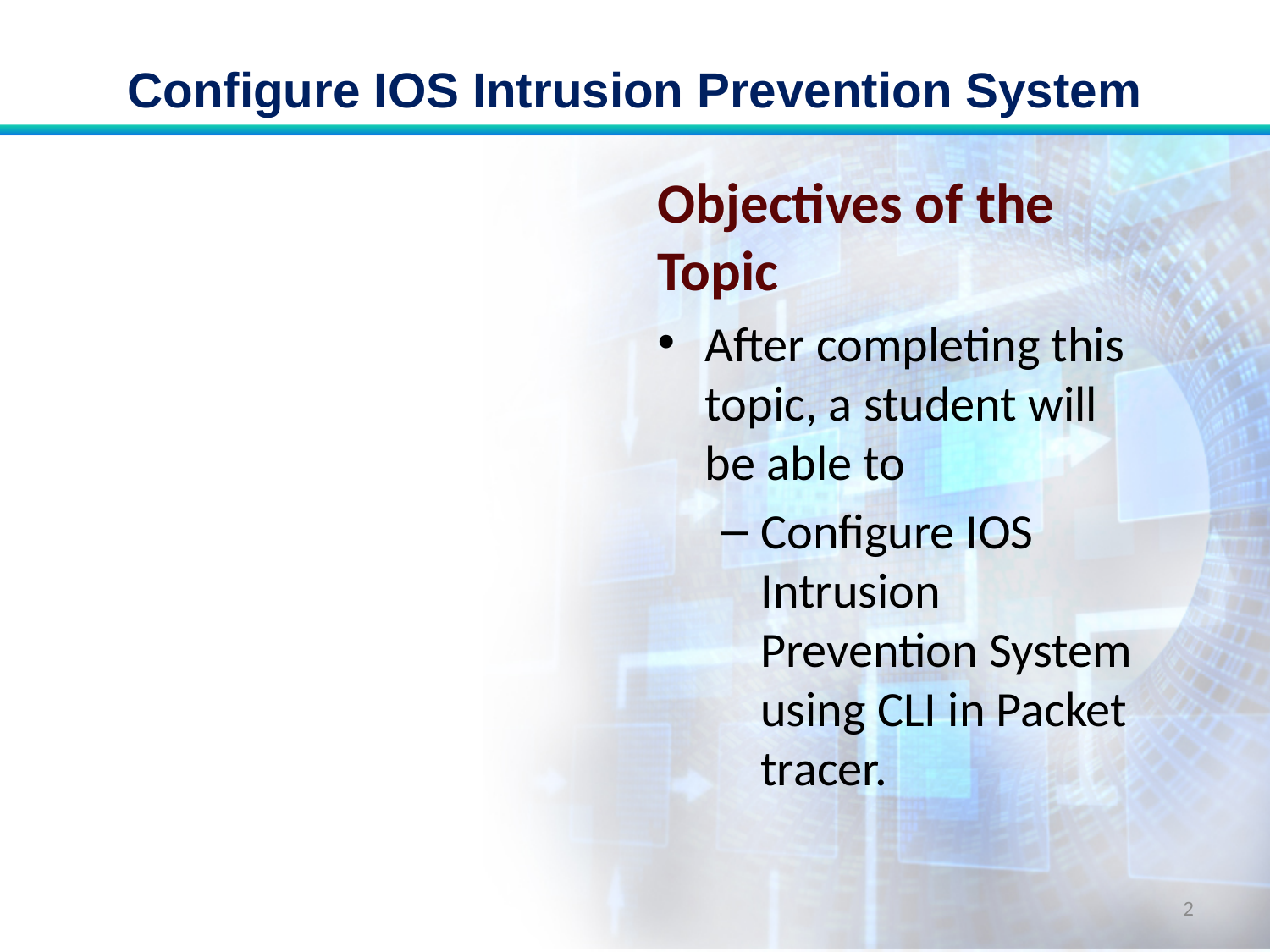

# Configure IOS Intrusion Prevention System
Objectives of the Topic
After completing this topic, a student will be able to
Configure IOS Intrusion Prevention System using CLI in Packet tracer.
2